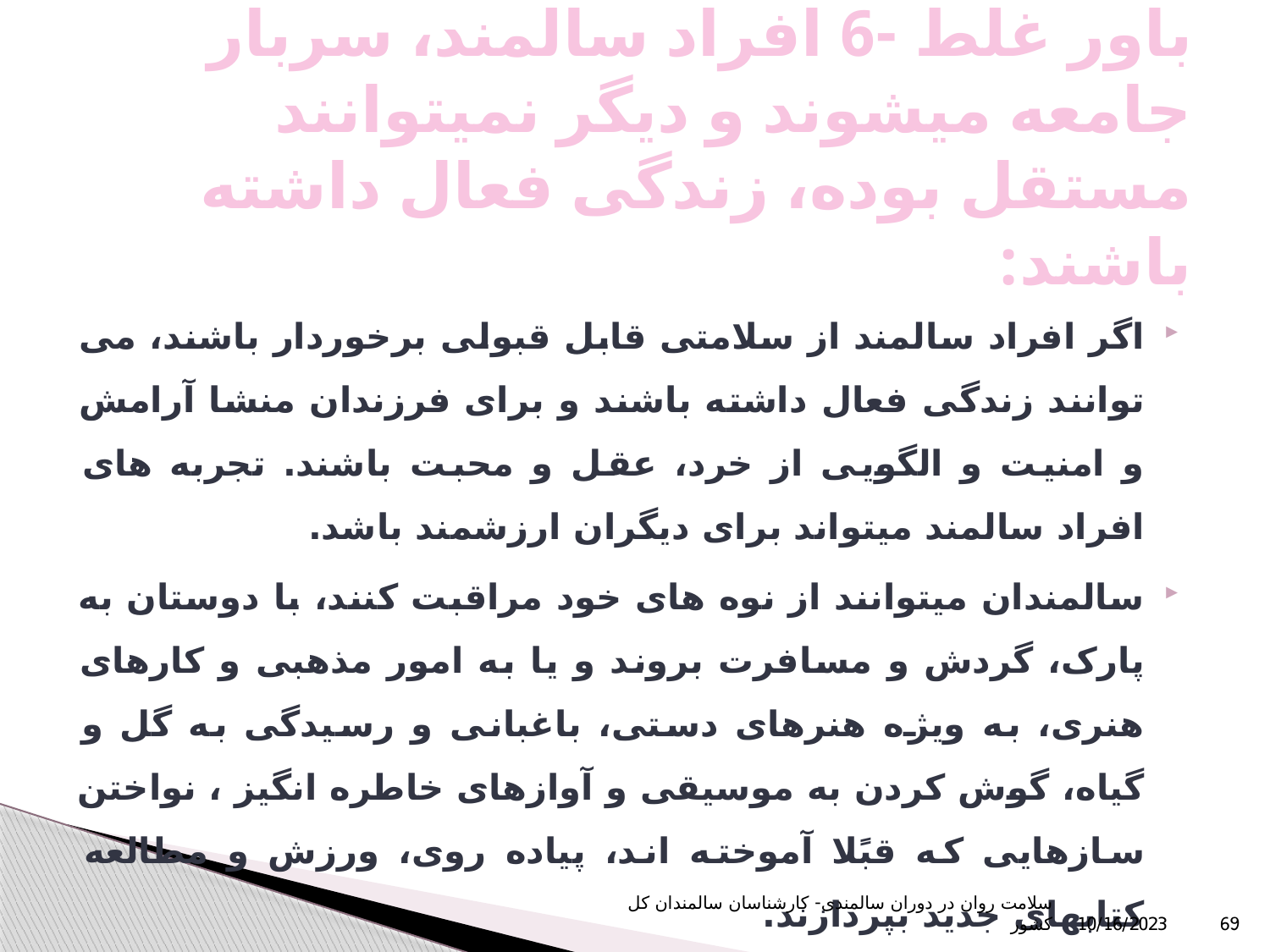

# باور غلط -6 افراد سالمند، سربار جامعه میشوند و دیگر نمیتوانند مستقل بوده، زندگی فعال داشته باشند:
اگر افراد سالمند از سلامتی قابل قبولی برخوردار باشند، می توانند زندگی فعال داشته باشند و برای فرزندان منشا آرامش و امنیت و الگویی از خرد، عقل و محبت باشند. تجربه های افراد سالمند میتواند برای دیگران ارزشمند باشد.
سالمندان میتوانند از نوه های خود مراقبت کنند، با دوستان به پارک، گردش و مسافرت بروند و یا به امور مذهبی و کارهای هنری، به ویژه هنرهای دستی، باغبانی و رسیدگی به گل و گیاه، گوش کردن به موسیقی و آوازهای خاطره انگیز ، نواختن سازهایی که قبًلا آموخته اند، پیاده روی، ورزش و مطالعه کتابهای جدید بپردازند.
سلامت روان در دوران سالمندی- کارشناسان سالمندان کل کشور
10/16/2023
69